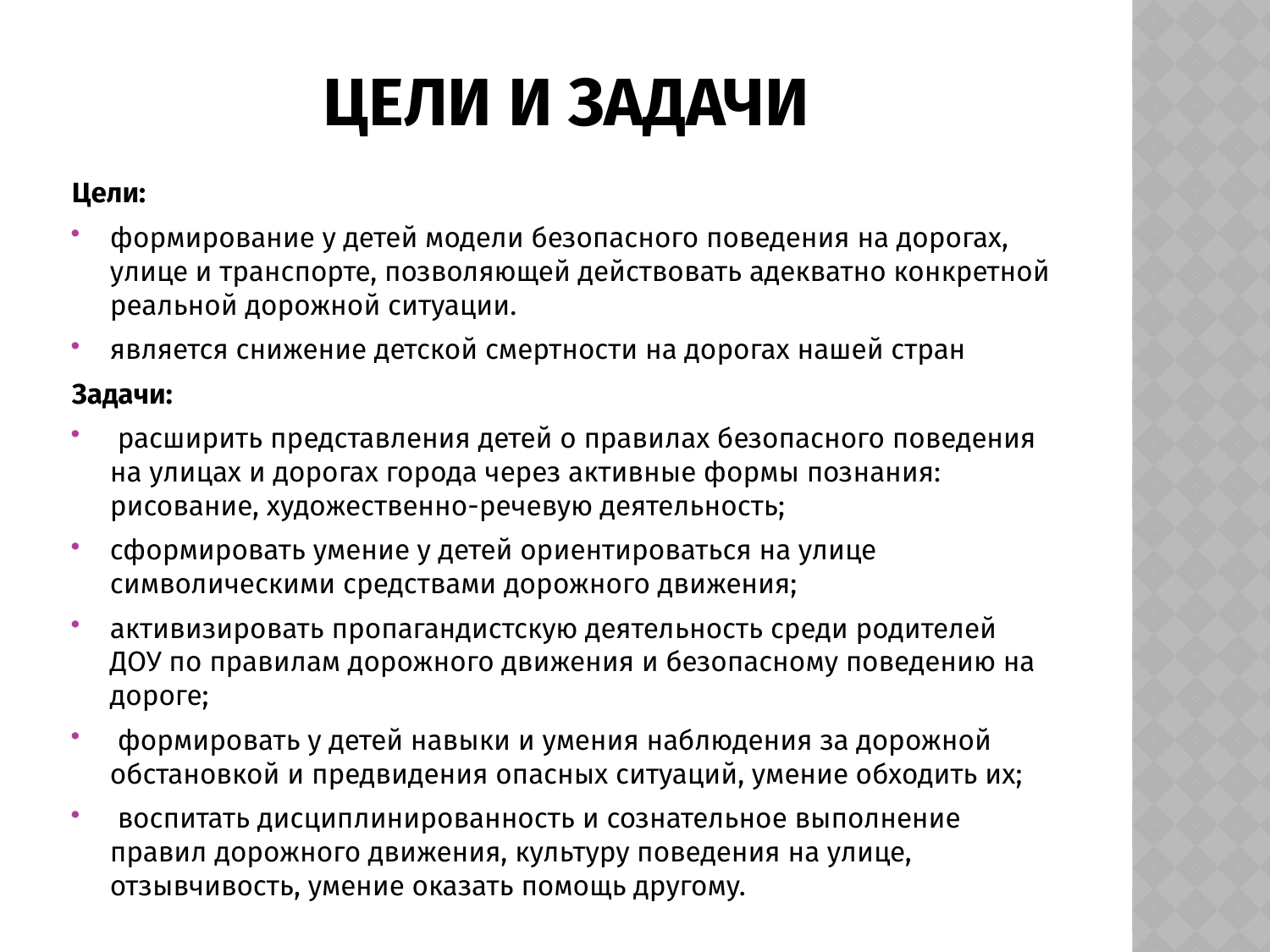

# Цели и задачи
Цели:
формирование у детей модели безопасного поведения на дорогах, улице и транспорте, позволяющей действовать адекватно конкретной реальной дорожной ситуации.
является снижение детской смертности на дорогах нашей стран
Задачи:
 расширить представления детей о правилах безопасного поведения на улицах и дорогах города через активные формы познания: рисование, художественно-речевую деятельность;
сформировать умение у детей ориентироваться на улице символическими средствами дорожного движения;
активизировать пропагандистскую деятельность среди родителей ДОУ по правилам дорожного движения и безопасному поведению на дороге;
 формировать у детей навыки и умения наблюдения за дорожной обстановкой и предвидения опасных ситуаций, умение обходить их;
 воспитать дисциплинированность и сознательное выполнение правил дорожного движения, культуру поведения на улице, отзывчивость, умение оказать помощь другому.